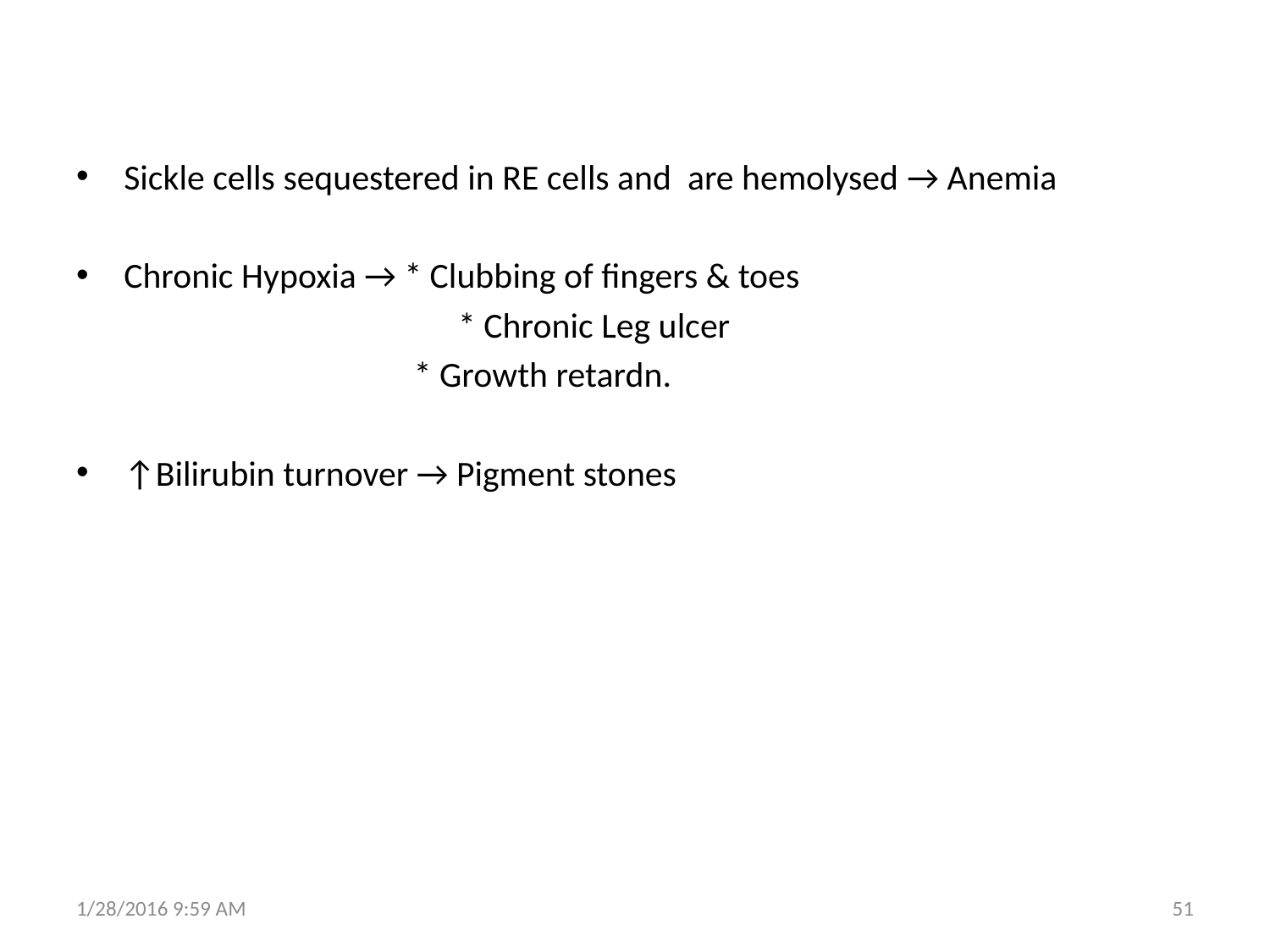

Sickle cells sequestered in RE cells and  are hemolysed → Anemia

Chronic Hypoxia → * Clubbing of fingers & toes
                       	          * Chronic Leg ulcer
                                          * Growth retardn.

↑Bilirubin turnover → Pigment stones

1/28/2016 9:59 AM
51